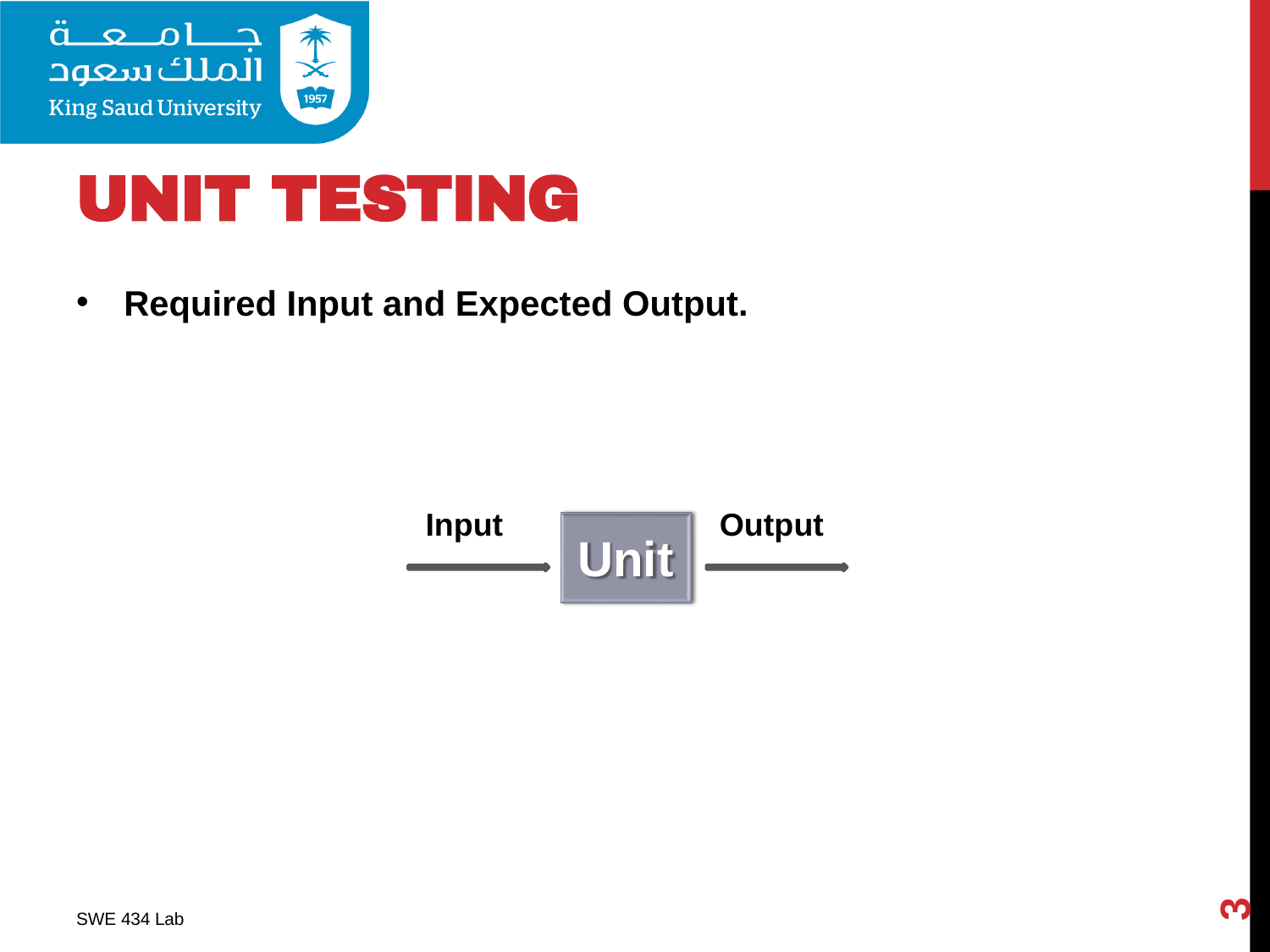

# UNIT TESTING
Required Input and Expected Output.
Input
Output

Unit

3
SWE 434 Lab